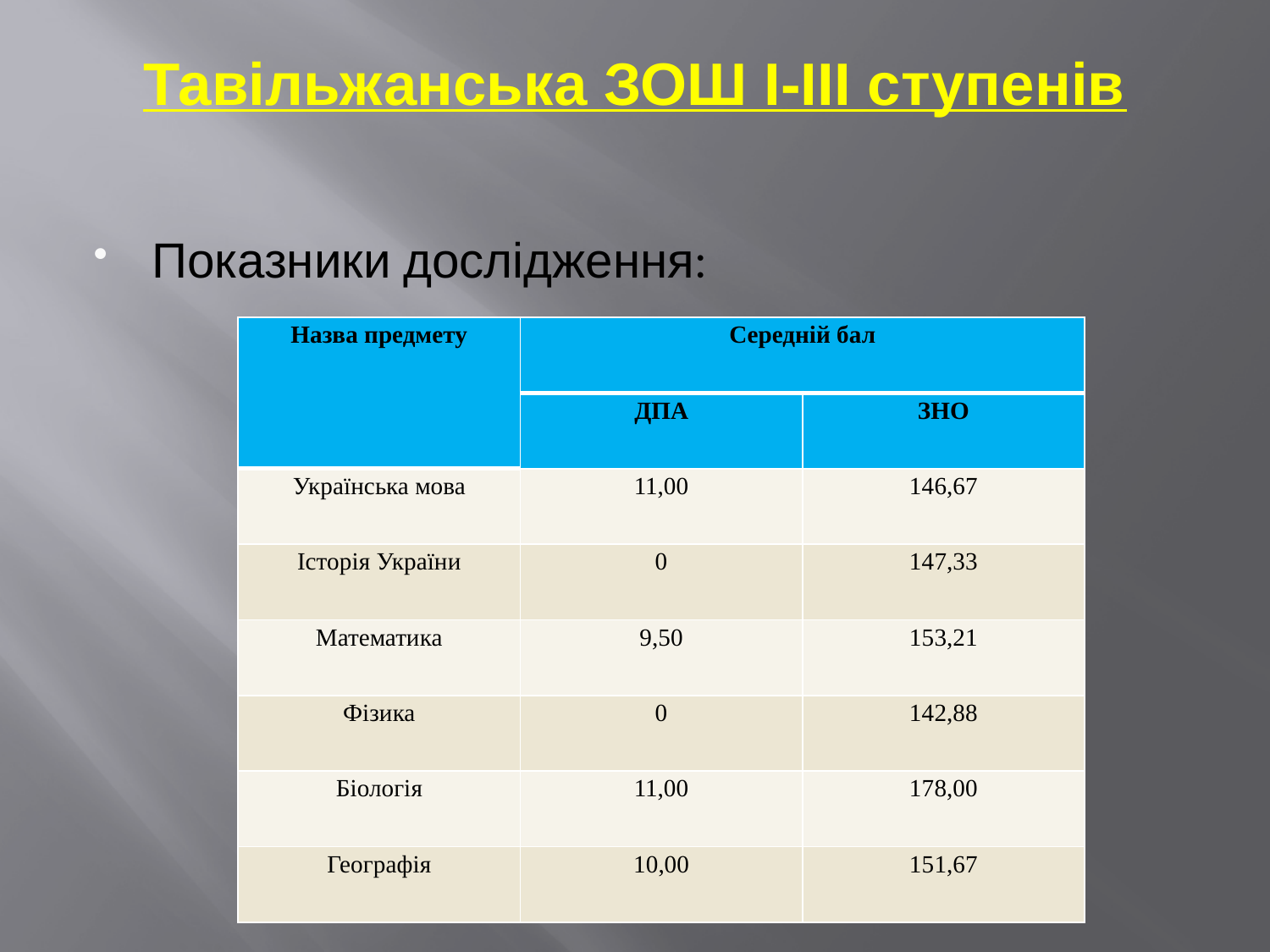

# Тавільжанська ЗОШ І-ІІІ ступенів
Показники дослідження:

| Назва предмету | Середній бал |  |
| --- | --- | --- |
|  | ДПА | ЗНО |
| Українська мова | 11,00 | 146,67 |
| Історія України | 0 | 147,33 |
| Математика | 9,50 | 153,21 |
| Фізика | 0 | 142,88 |
| Біологія | 11,00 | 178,00 |
| Географія | 10,00 | 151,67 |